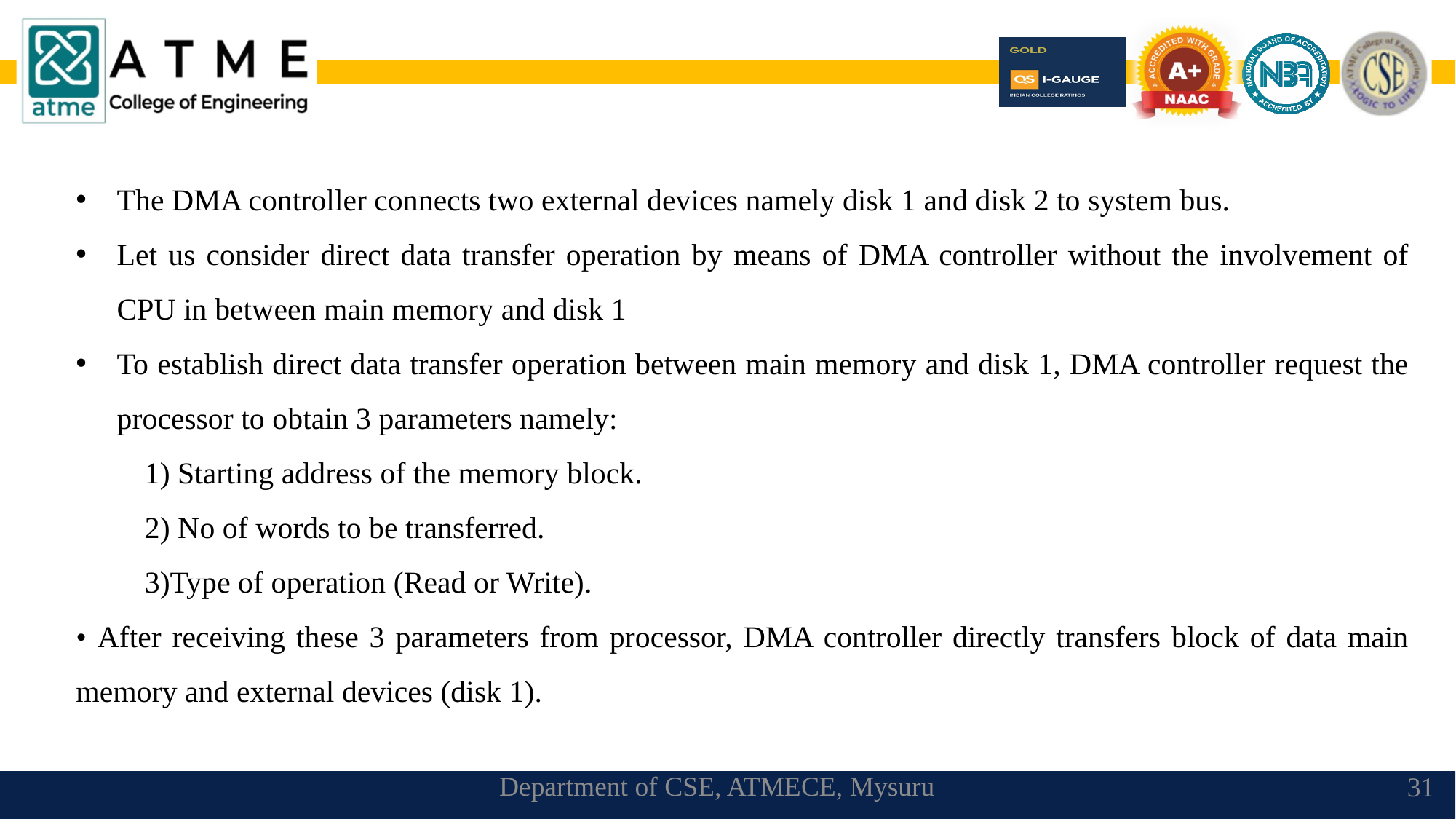

The DMA controller connects two external devices namely disk 1 and disk 2 to system bus.
Let us consider direct data transfer operation by means of DMA controller without the involvement of CPU in between main memory and disk 1
To establish direct data transfer operation between main memory and disk 1, DMA controller request the processor to obtain 3 parameters namely:
         1) Starting address of the memory block.
         2) No of words to be transferred.
         3)Type of operation (Read or Write).
• After receiving these 3 parameters from processor, DMA controller directly transfers block of data main memory and external devices (disk 1).
Department of CSE, ATMECE, Mysuru
31